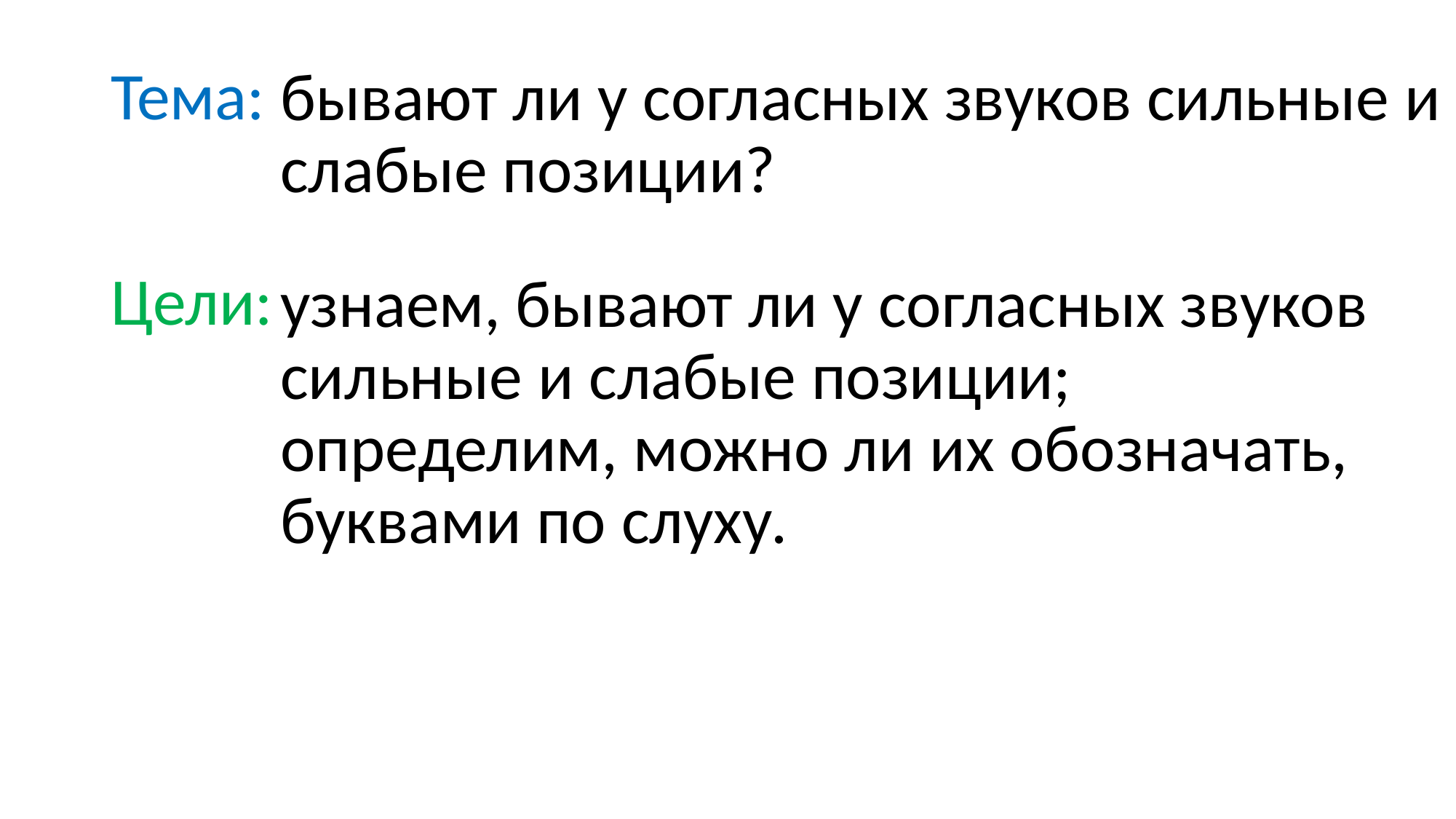

бывают ли у согласных звуков сильные и слабые позиции?
# Тема:
узнаем, бывают ли у согласных звуков сильные и слабые позиции; определим, можно ли их обозначать, буквами по слуху.
Цели: